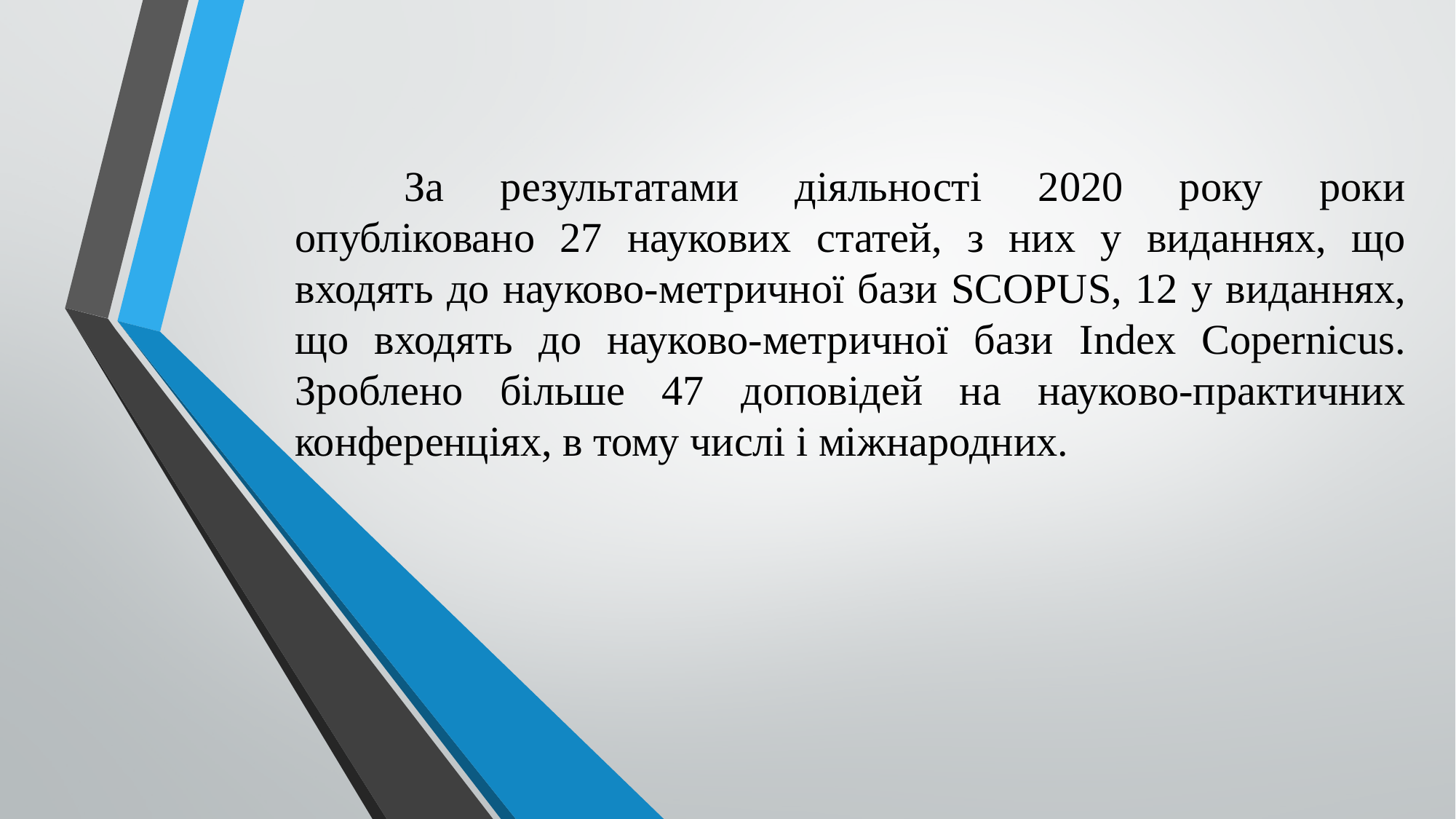

# За результатами діяльності 2020 року роки опубліковано 27 наукових статей, з них у виданнях, що входять до науково-метричної бази SCOPUS, 12 у виданнях, що входять до науково-метричної бази Index Copernicus. Зроблено більше 47 доповідей на науково-практичних конференціях, в тому числі і міжнародних.